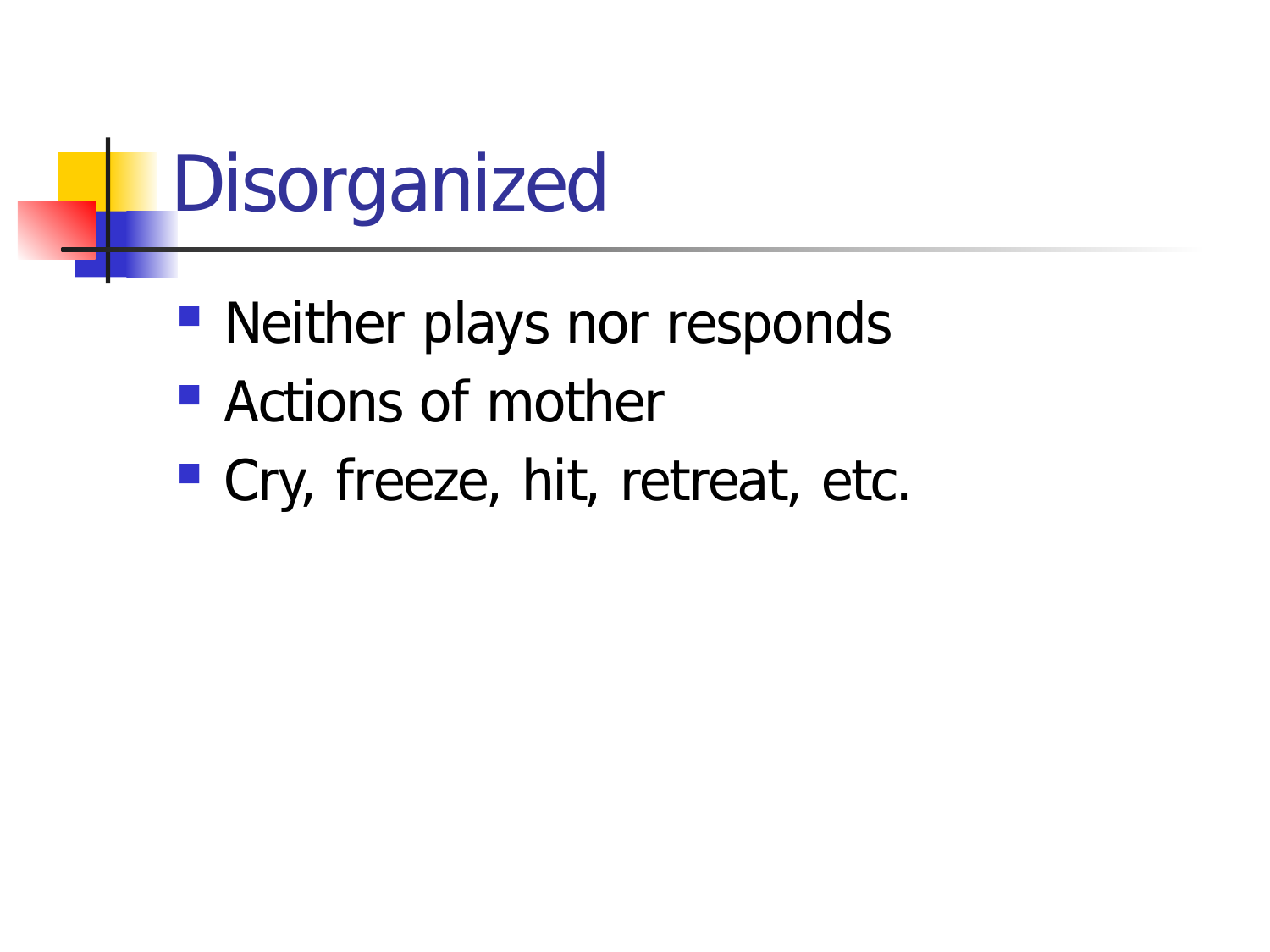

# Disorganized
Neither plays nor responds
Actions of mother
Cry, freeze, hit, retreat, etc.